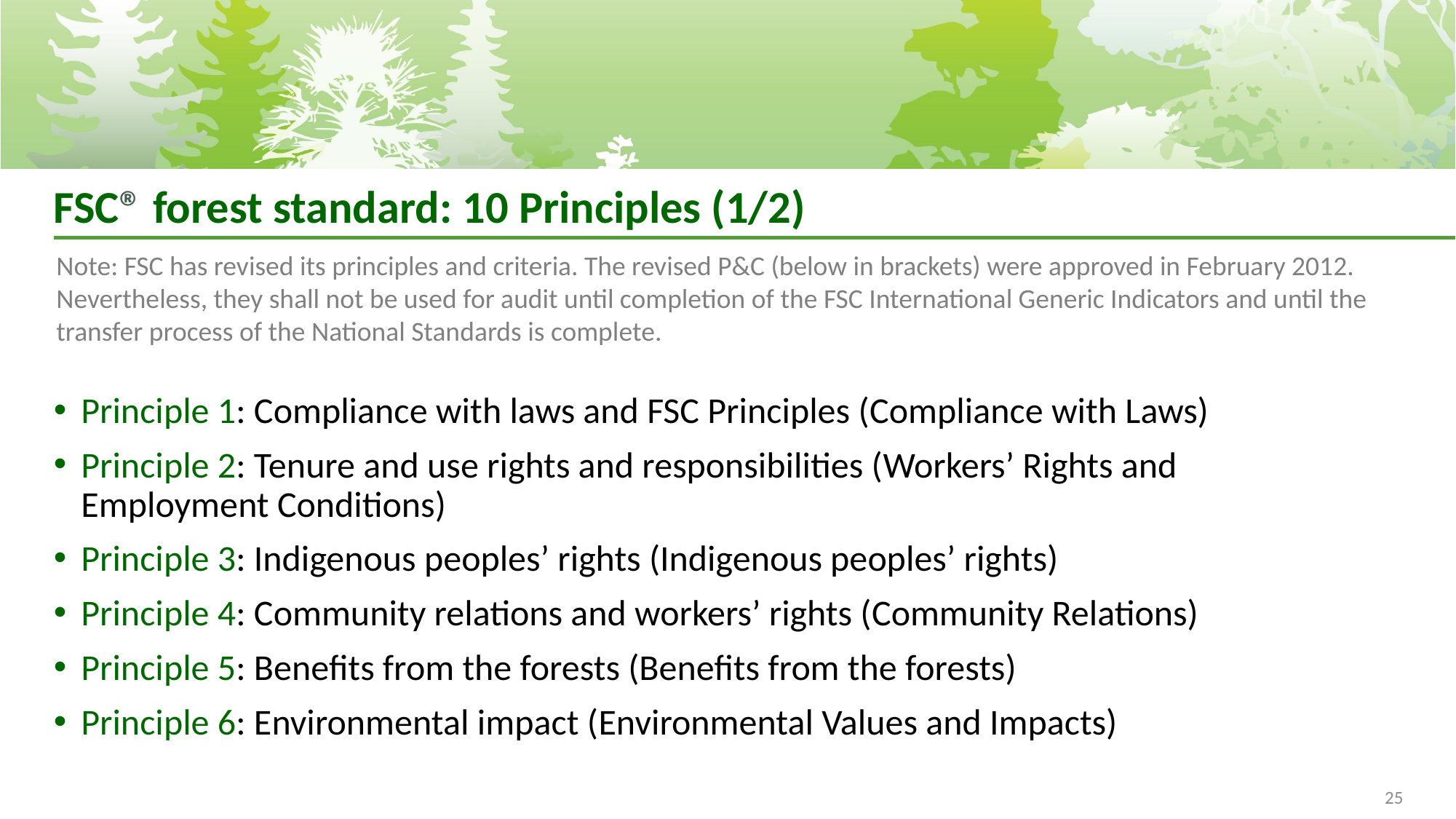

# FSC® forest standard: 10 Principles (1/2)
Note: FSC has revised its principles and criteria. The revised P&C (below in brackets) were approved in February 2012. Nevertheless, they shall not be used for audit until completion of the FSC International Generic Indicators and until the transfer process of the National Standards is complete.

Principle 1: Compliance with laws and FSC Principles (Compliance with Laws)
Principle 2: Tenure and use rights and responsibilities (Workers’ Rights and Employment Conditions)
Principle 3: Indigenous peoples’ rights (Indigenous peoples’ rights)
Principle 4: Community relations and workers’ rights (Community Relations)
Principle 5: Benefits from the forests (Benefits from the forests)
Principle 6: Environmental impact (Environmental Values and Impacts)
25